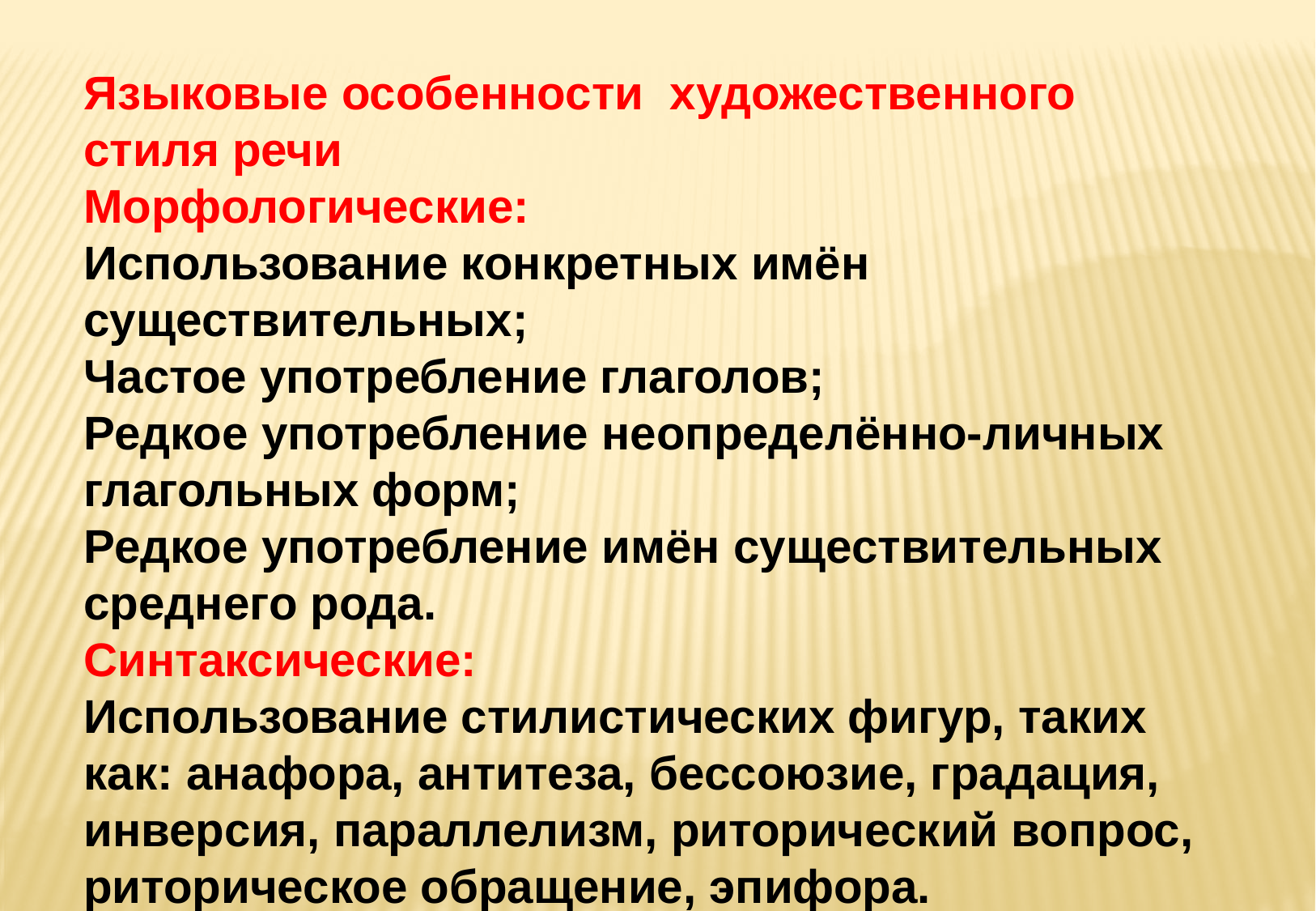

Языковые особенности  художественного    стиля речи
Морфологические:
Использование конкретных имён существительных;
Частое употребление глаголов;
Редкое употребление неопределённо-личных глагольных форм;
Редкое употребление имён существительных среднего рода.
Синтаксические:
Использование стилистических фигур, таких как: анафора, антитеза, бессоюзие, градация, инверсия, параллелизм, риторический вопрос, риторическое обращение, эпифора.